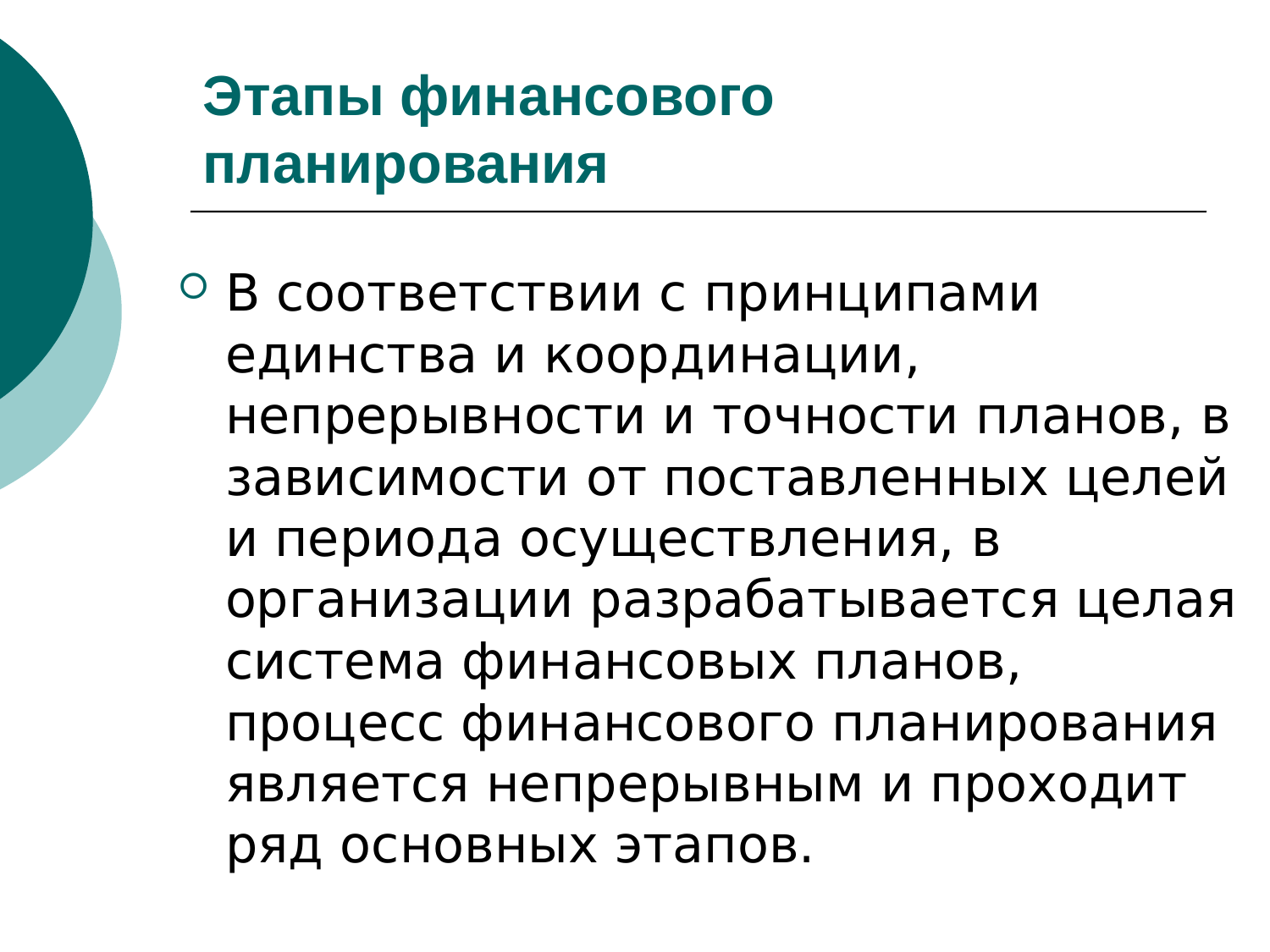

# Этапы финансового планирования
В соответствии с принципами единства и координации, непрерывности и точности планов, в зависимости от поставленных целей и периода осуществления, в организации разрабатывается целая система финансовых планов, процесс финансового планирования является непрерывным и проходит ряд основных этапов.